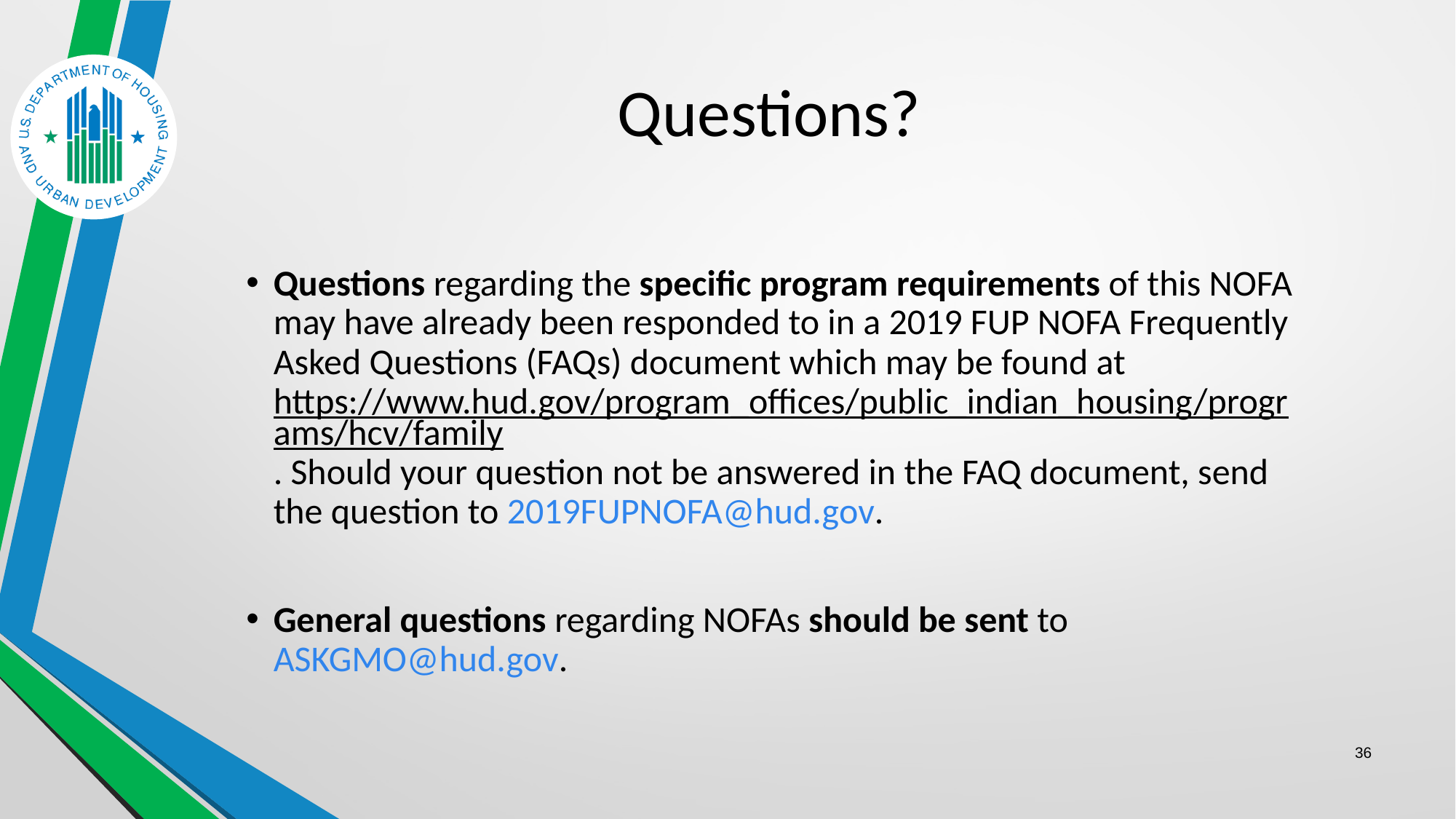

# Questions?

Questions regarding the specific program requirements of this NOFA may have already been responded to in a 2019 FUP NOFA Frequently Asked Questions (FAQs) document which may be found at https://www.hud.gov/program_offices/public_indian_housing/programs/hcv/family. Should your question not be answered in the FAQ document, send the question to 2019FUPNOFA@hud.gov.

General questions regarding NOFAs should be sent to ASKGMO@hud.gov.

36